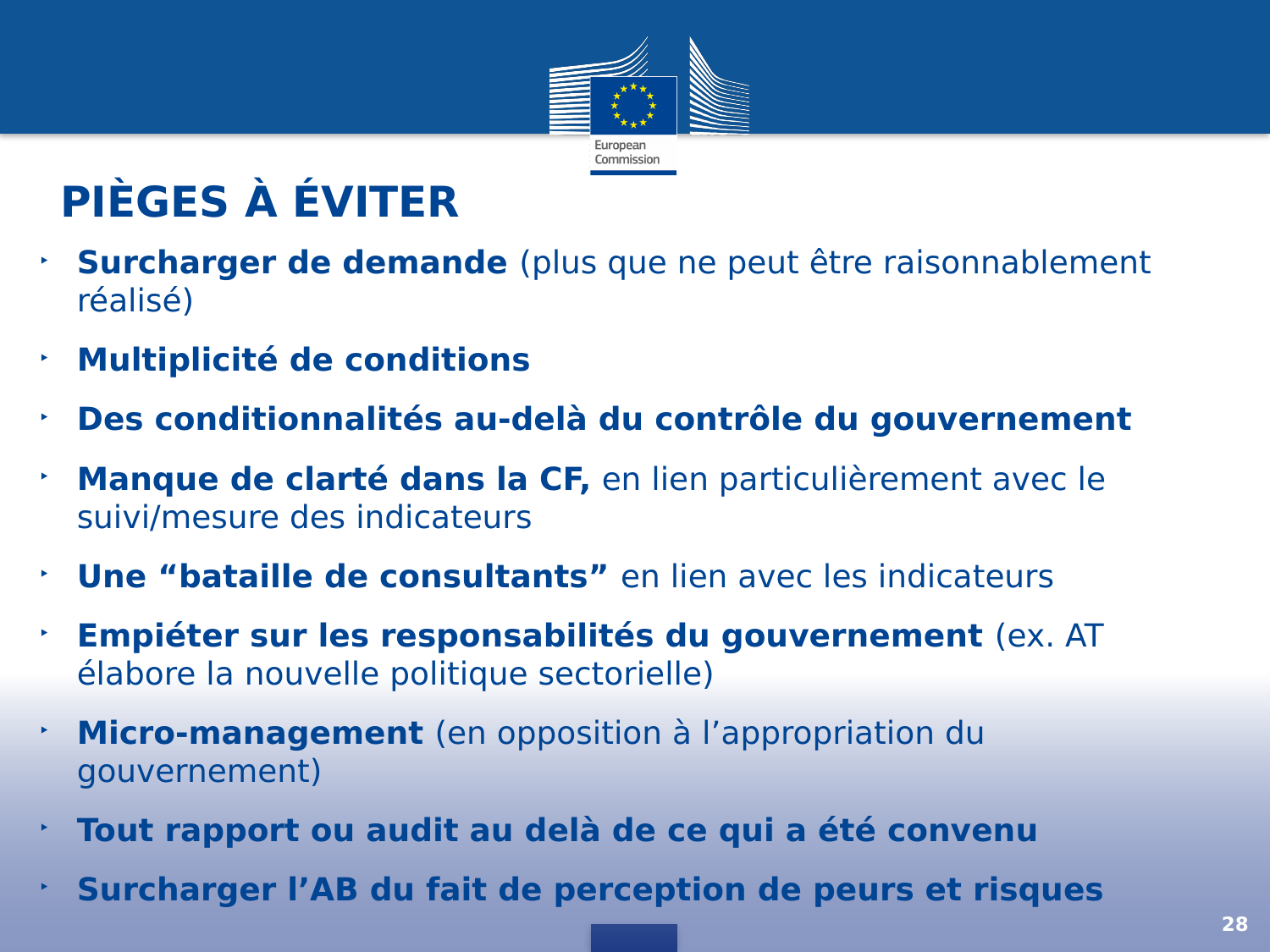

# Pièges à éviter
Surcharger de demande (plus que ne peut être raisonnablement réalisé)
Multiplicité de conditions
Des conditionnalités au-delà du contrôle du gouvernement
Manque de clarté dans la CF, en lien particulièrement avec le suivi/mesure des indicateurs
Une “bataille de consultants” en lien avec les indicateurs
Empiéter sur les responsabilités du gouvernement (ex. AT élabore la nouvelle politique sectorielle)
Micro-management (en opposition à l’appropriation du gouvernement)
Tout rapport ou audit au delà de ce qui a été convenu
Surcharger l’AB du fait de perception de peurs et risques

28